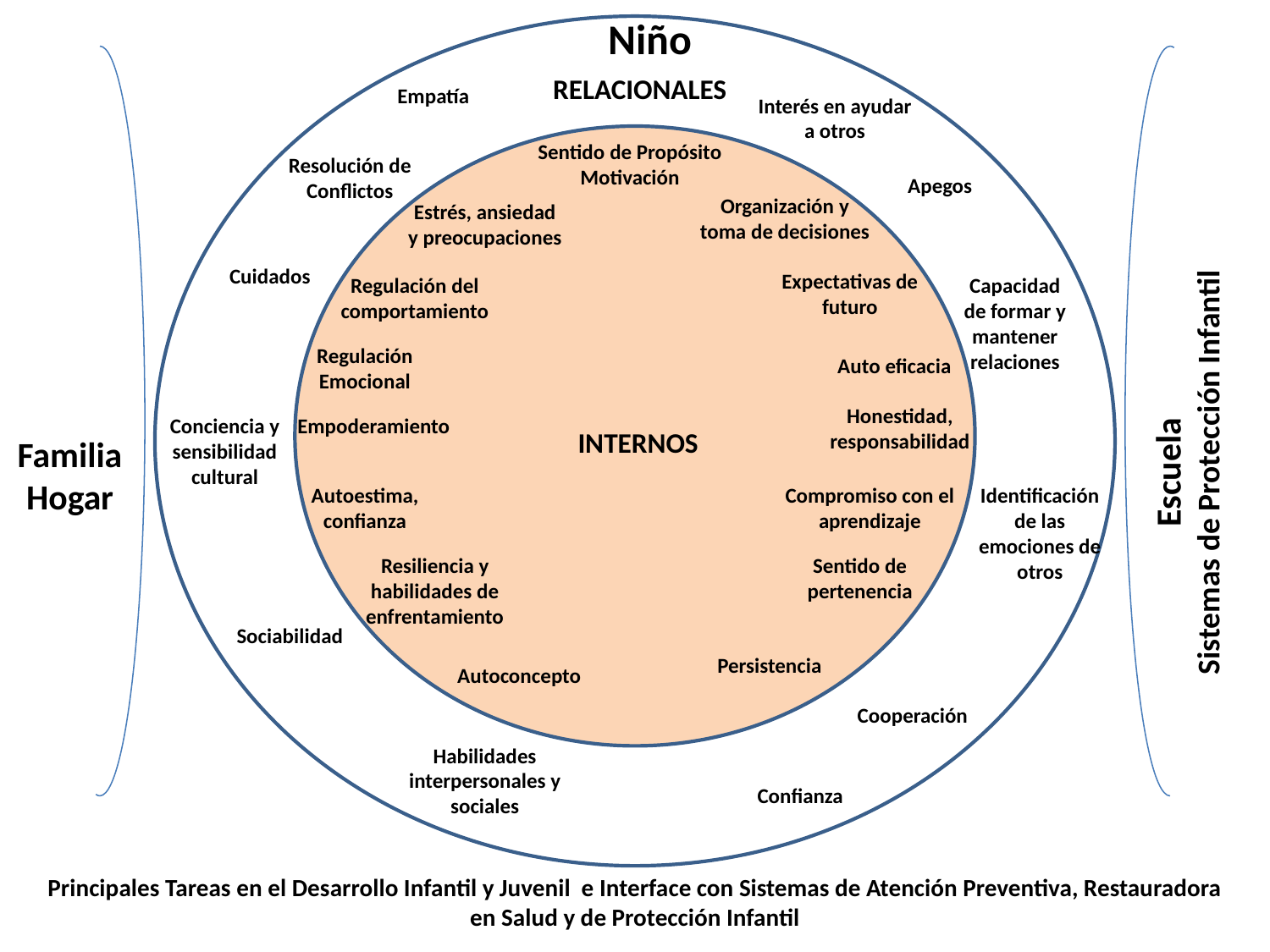

Niño

RELACIONALES
Empatía
Interés en ayudar a otros

Sentido de Propósito Motivación
Resolución de Conflictos
Apegos
Organización y toma de decisiones
Estrés, ansiedad y preocupaciones
Cuidados
Expectativas de futuro
Regulación del comportamiento
Capacidad de formar y mantener relaciones
Regulación Emocional
Auto eficacia
Honestidad, responsabilidad
Empoderamiento
Conciencia y sensibilidad cultural
 INTERNOS
Escuela
Sistemas de Protección Infantil
Familia Hogar
Autoestima, confianza
Compromiso con el aprendizaje
Identificación de las emociones de otros
Resiliencia y habilidades de enfrentamiento
Sentido de pertenencia
Sociabilidad
Persistencia
Autoconcepto
Cooperación
Habilidades interpersonales y sociales
Confianza
Principales Tareas en el Desarrollo Infantil y Juvenil  e Interface con Sistemas de Atención Preventiva, Restauradora en Salud y de Protección Infantil